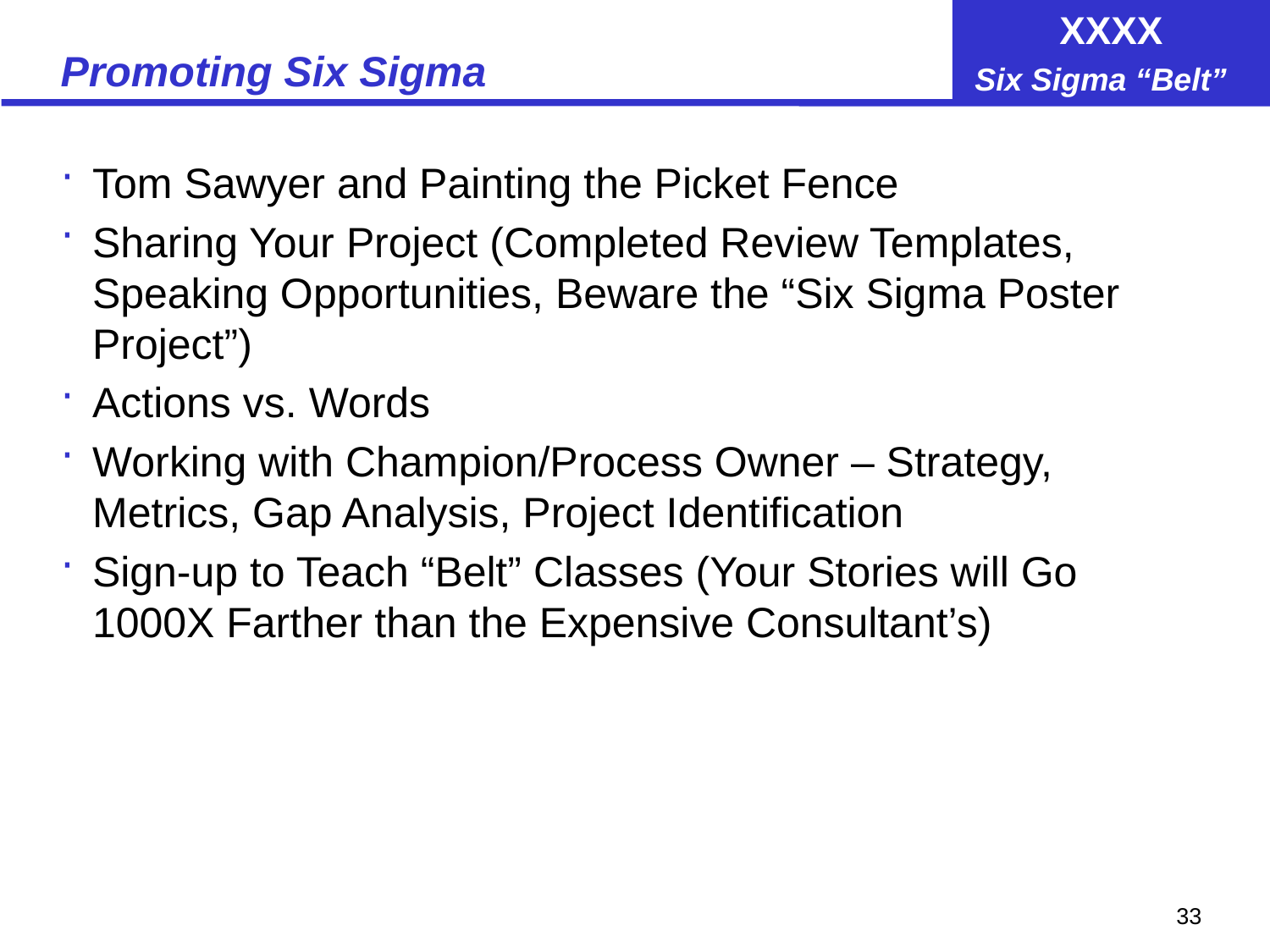

# Promoting Six Sigma
Tom Sawyer and Painting the Picket Fence
Sharing Your Project (Completed Review Templates, Speaking Opportunities, Beware the “Six Sigma Poster Project”)
Actions vs. Words
Working with Champion/Process Owner – Strategy, Metrics, Gap Analysis, Project Identification
Sign-up to Teach “Belt” Classes (Your Stories will Go 1000X Farther than the Expensive Consultant’s)